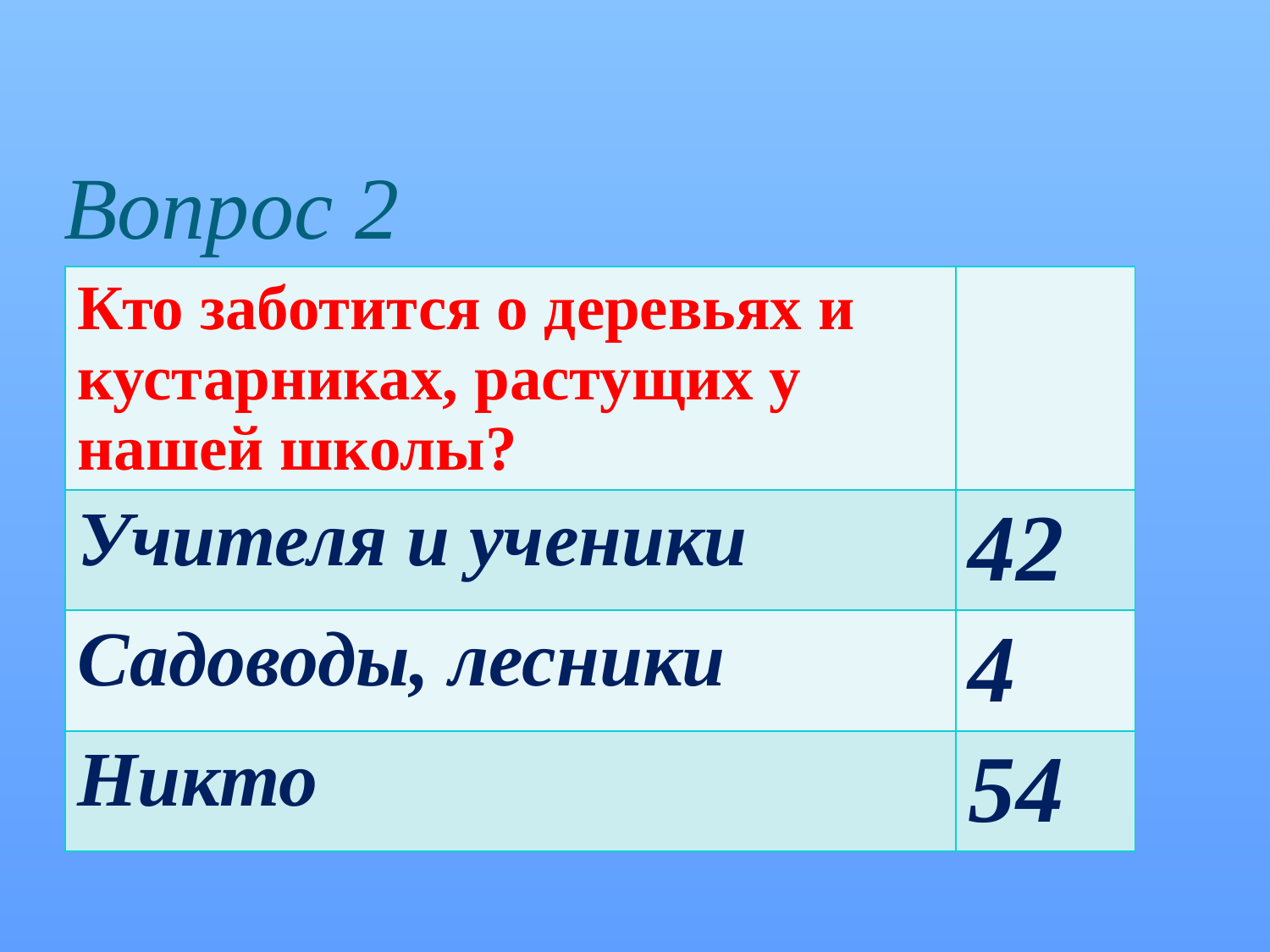

# Вопрос 2
| Кто заботится о деревьях и кустарниках, растущих у нашей школы? |  |
| --- | --- |
| Учителя и ученики | 42 |
| Садоводы, лесники | 4 |
| Никто | 54 |